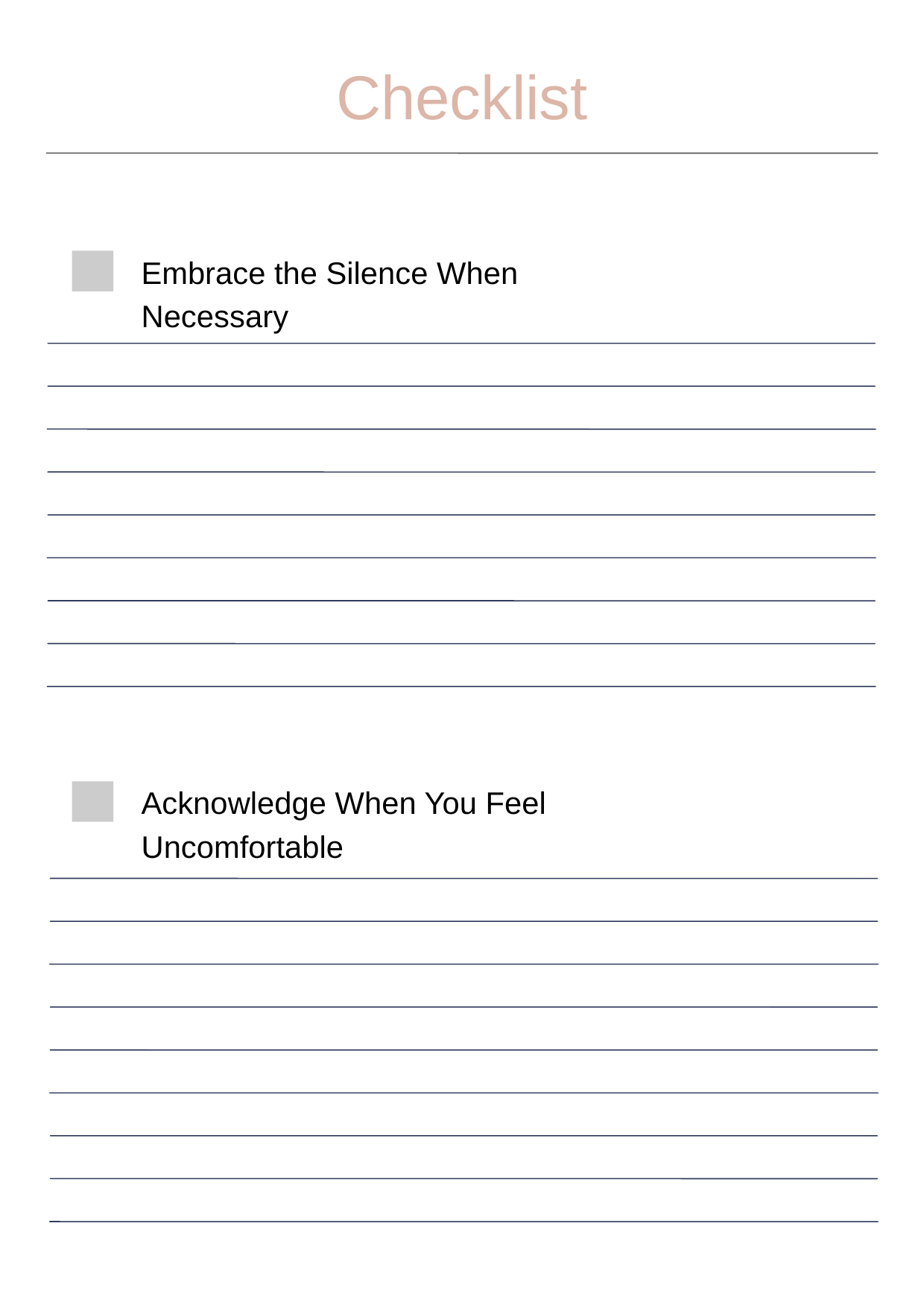

Checklist

Embrace the Silence When Necessary

Acknowledge When You Feel Uncomfortable